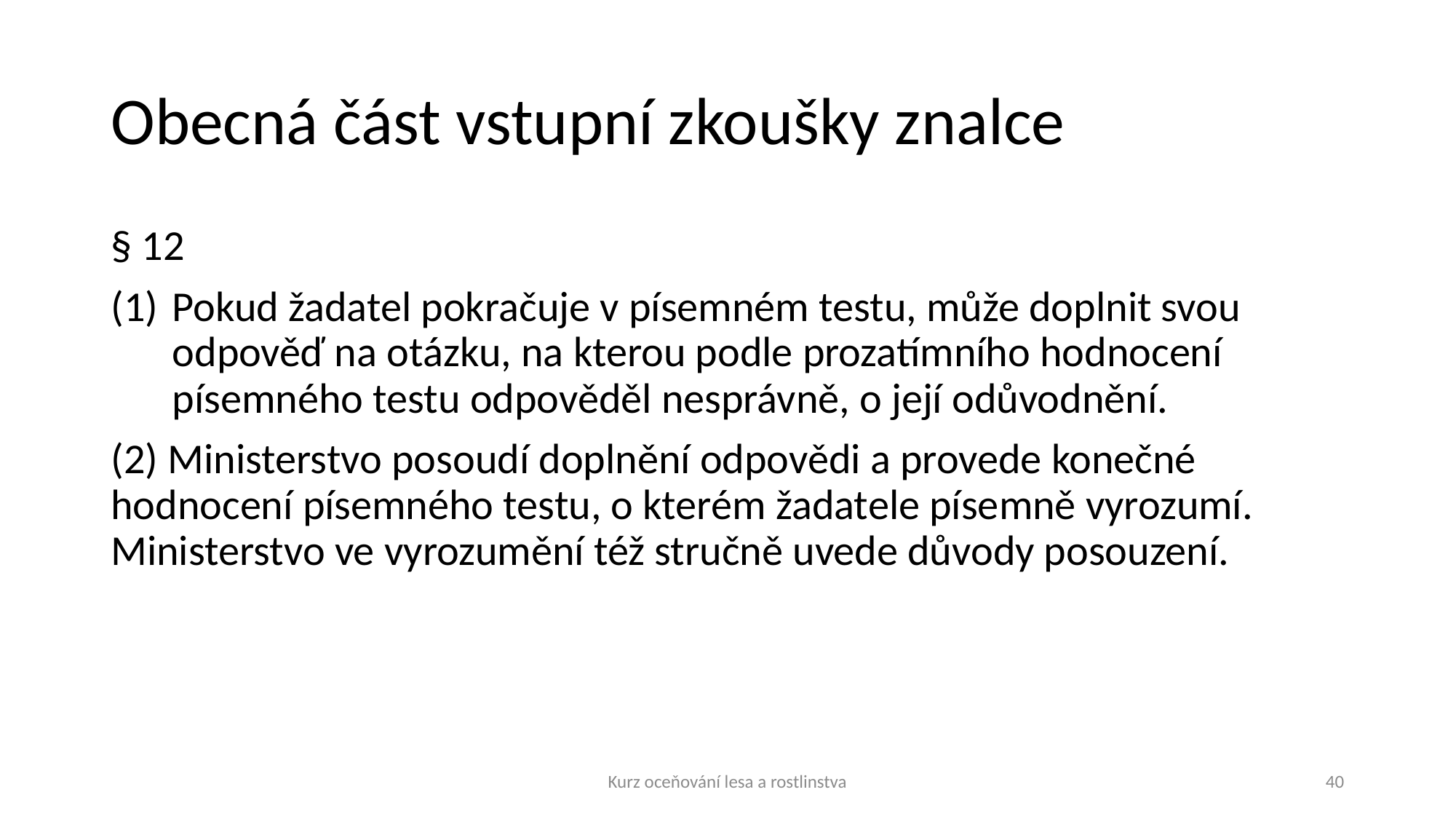

# Obecná část vstupní zkoušky znalce
§ 12
Pokud žadatel pokračuje v písemném testu, může doplnit svou odpověď na otázku, na kterou podle prozatímního hodnocení písemného testu odpověděl nesprávně, o její odůvodnění.
(2) Ministerstvo posoudí doplnění odpovědi a provede konečné hodnocení písemného testu, o kterém žadatele písemně vyrozumí. Ministerstvo ve vyrozumění též stručně uvede důvody posouzení.
Kurz oceňování lesa a rostlinstva
40